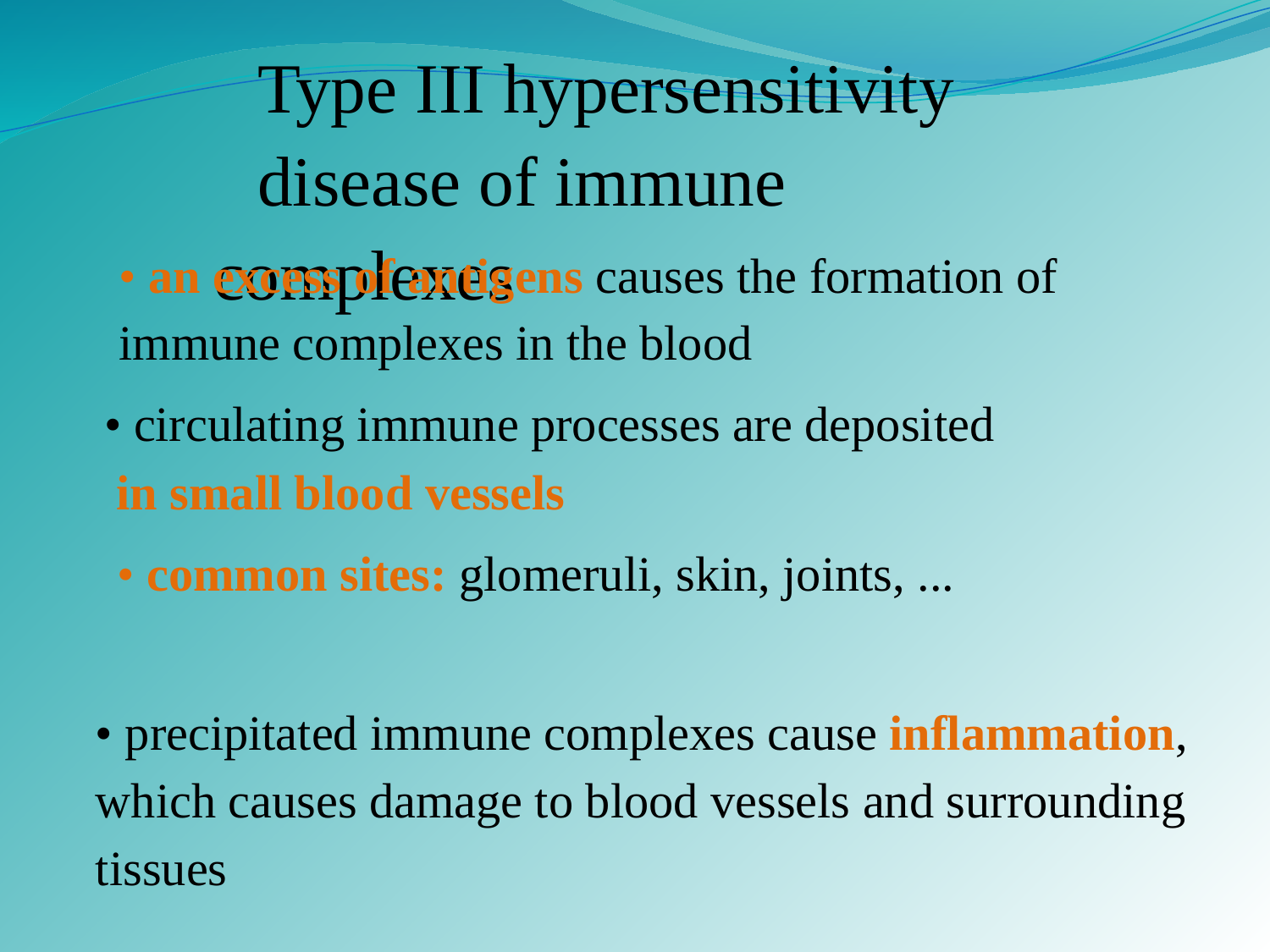

Type III hypersensitivity
disease of immune complexes
• an excess of antigens causes the formation of
immune complexes in the blood
• circulating immune processes are deposited
 in small blood vessels
• common sites: glomeruli, skin, joints, ...

• precipitated immune complexes cause inflammation,
which causes damage to blood vessels and surrounding
tissues